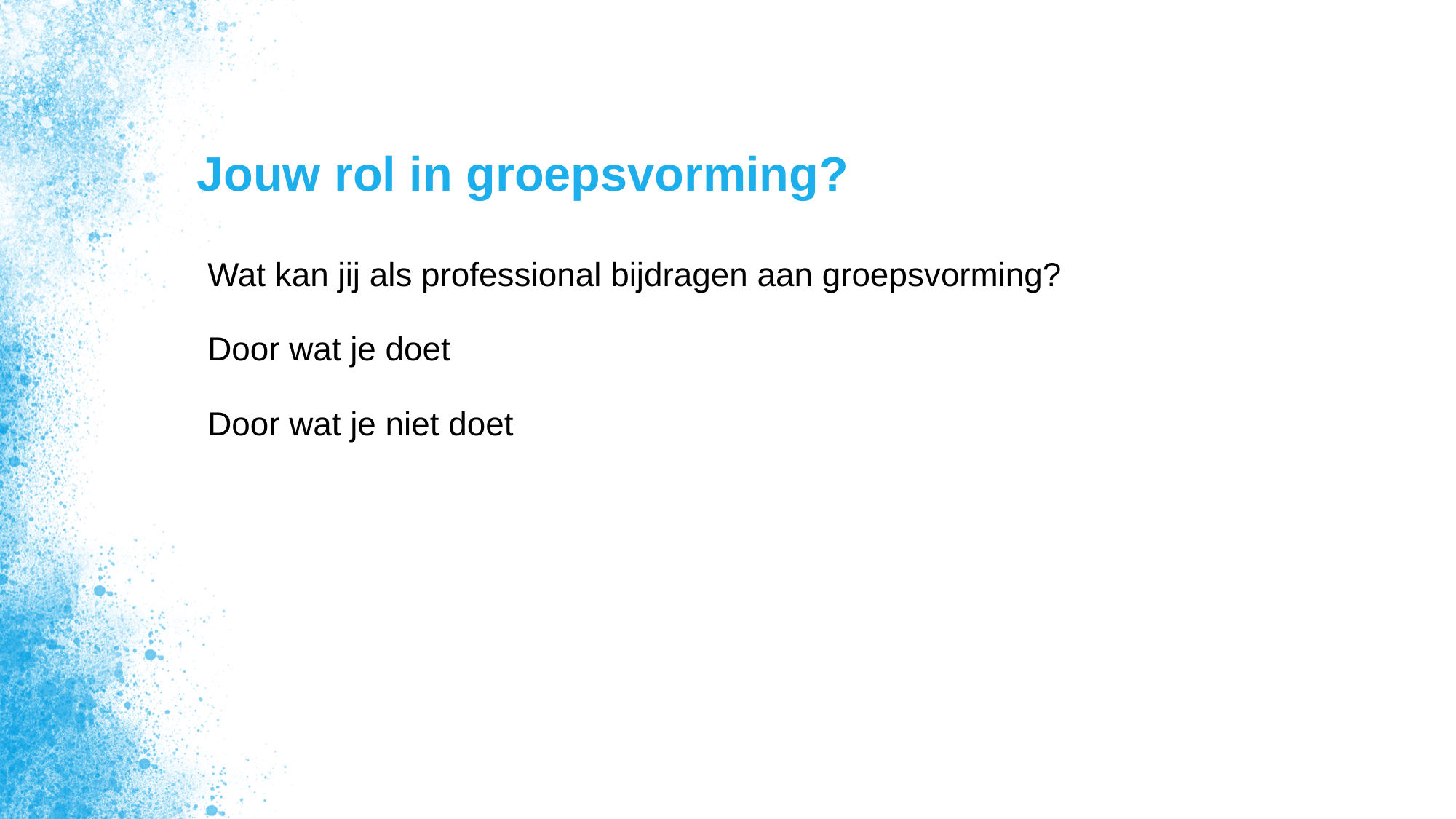

Jouw rol in groepsvorming?
Wat kan jij als professional bijdragen aan groepsvorming?

Door wat je doet

Door wat je niet doet